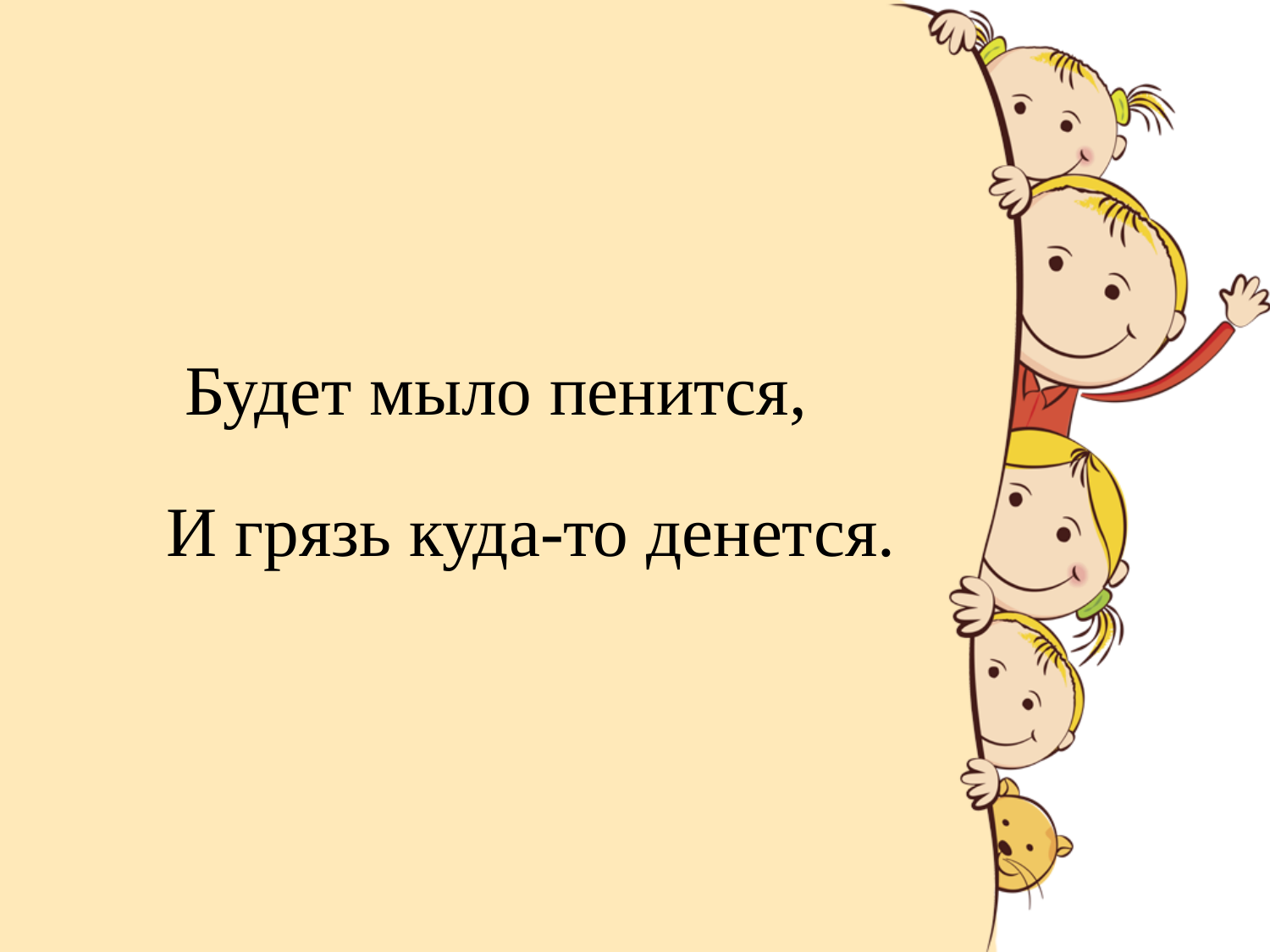

Будет мыло пенится,
    И грязь куда-то денется.